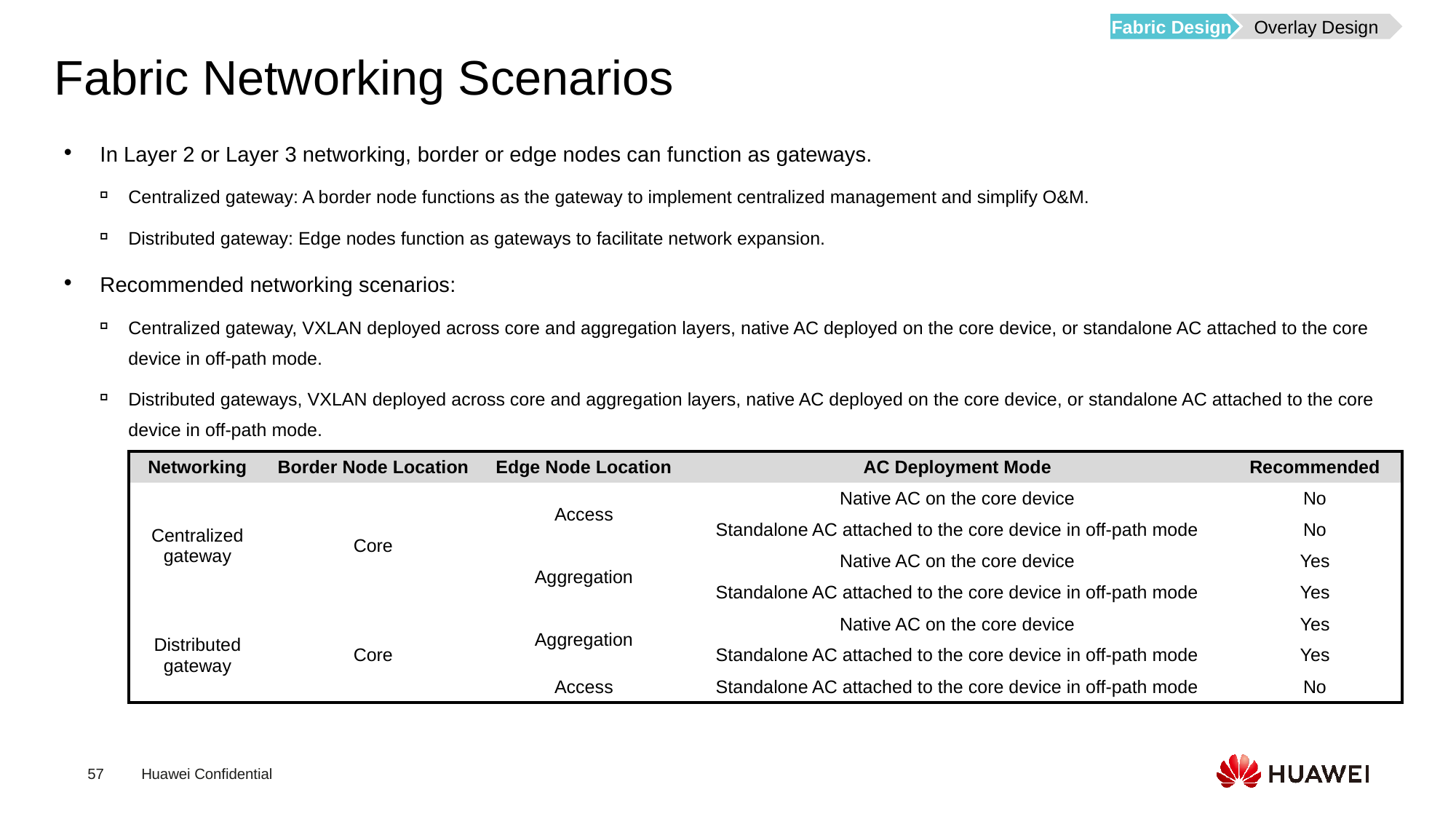

Fabric Design
Overlay Design
# Fabric Networking Scenarios
In Layer 2 or Layer 3 networking, border or edge nodes can function as gateways.
Centralized gateway: A border node functions as the gateway to implement centralized management and simplify O&M.
Distributed gateway: Edge nodes function as gateways to facilitate network expansion.
Recommended networking scenarios:
Centralized gateway, VXLAN deployed across core and aggregation layers, native AC deployed on the core device, or standalone AC attached to the core device in off-path mode.
Distributed gateways, VXLAN deployed across core and aggregation layers, native AC deployed on the core device, or standalone AC attached to the core device in off-path mode.
| Networking | Border Node Location | Edge Node Location | AC Deployment Mode | Recommended |
| --- | --- | --- | --- | --- |
| Centralized gateway | Core | Access | Native AC on the core device | No |
|  |  |  | Standalone AC attached to the core device in off-path mode | No |
|  |  | Aggregation | Native AC on the core device | Yes |
|  |  |  | Standalone AC attached to the core device in off-path mode | Yes |
| Distributed gateway | Core | Aggregation | Native AC on the core device | Yes |
|  |  |  | Standalone AC attached to the core device in off-path mode | Yes |
|  |  | Access | Standalone AC attached to the core device in off-path mode | No |